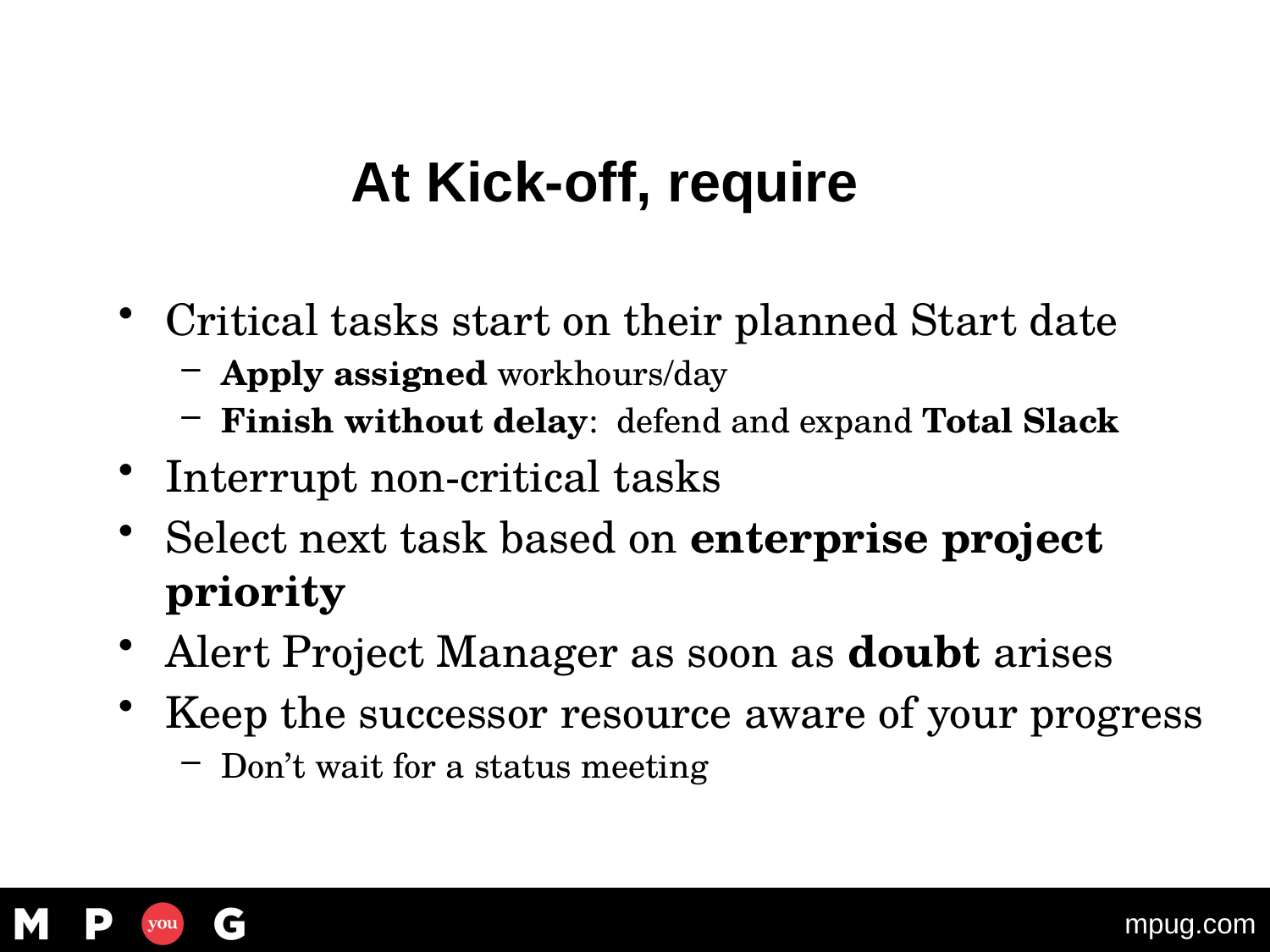

#
© Oliver D Gildersleeve, Jr 2020
29
At Kick-off, require
Critical tasks start on their planned Start date
Apply assigned workhours/day
Finish without delay:  defend and expand Total Slack
Interrupt non-critical tasks
Select next task based on enterprise project priority
Alert Project Manager as soon as doubt arises
Keep the successor resource aware of your progress
Don’t wait for a status meeting